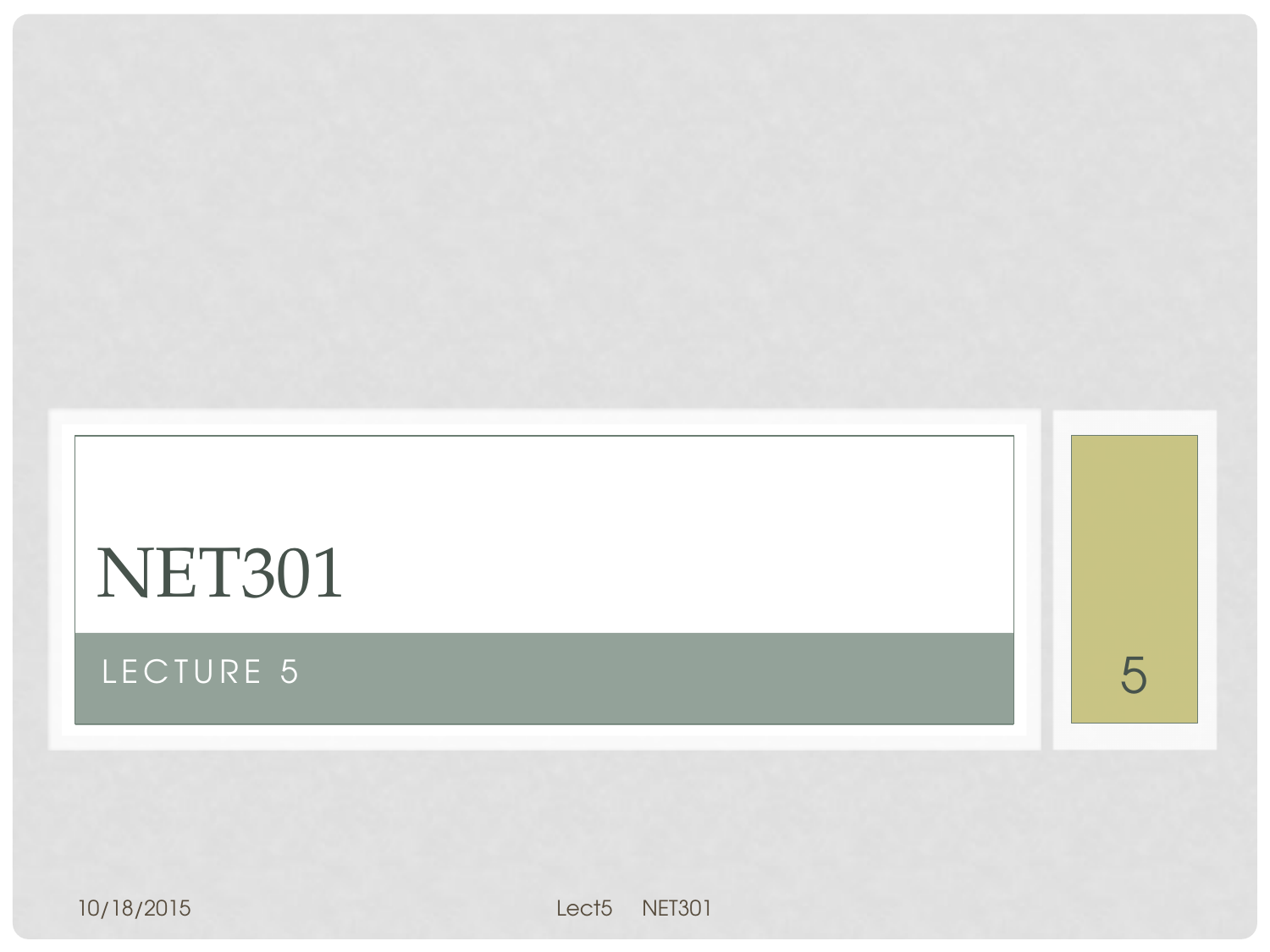

# NET301
5
Lecture 5
10/18/2015
Lect5     NET301